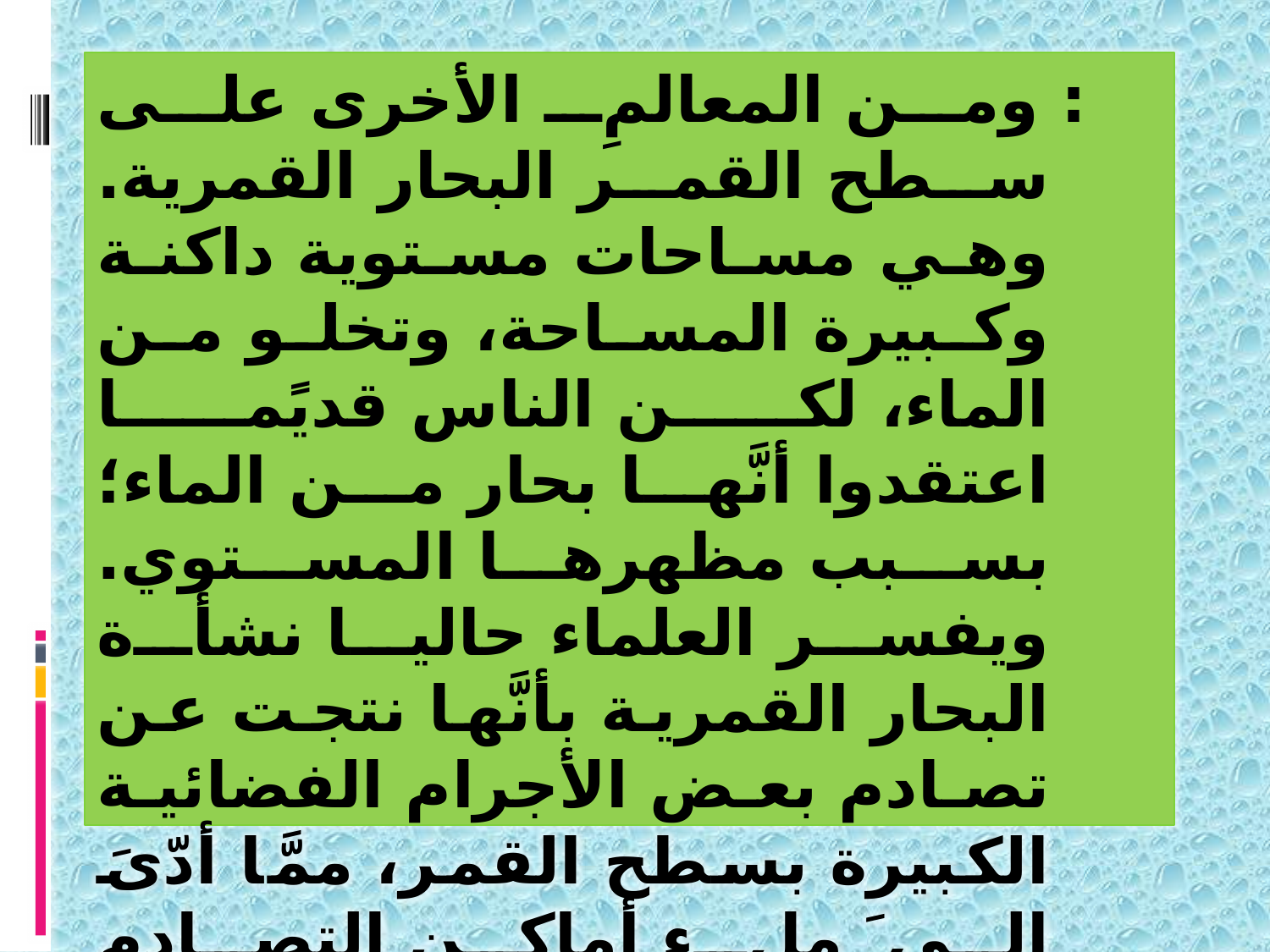

: ومن المعالمِ الأخرى على سطح القمر البحار القمرية. وهي مساحات مستوية داكنة وكبيرة المساحة، وتخلو من الماء، لكن الناس قديًما اعتقدوا أنَّها بحار من الماء؛ بسبب مظهرها المستوي. ويفسر العلماء حاليا نشأة البحار القمرية بأنَّها نتجت عن تصادم بعض الأجرام الفضائية الكبيرة بسطح القمر، ممَّا أدّىَ إلى َ ملء أماكن التصادم باللابة، التي بردت وتصلبت؛ فاكتسبت البحار القمرية مظهرها الحاليَّ ولونها الداكن.